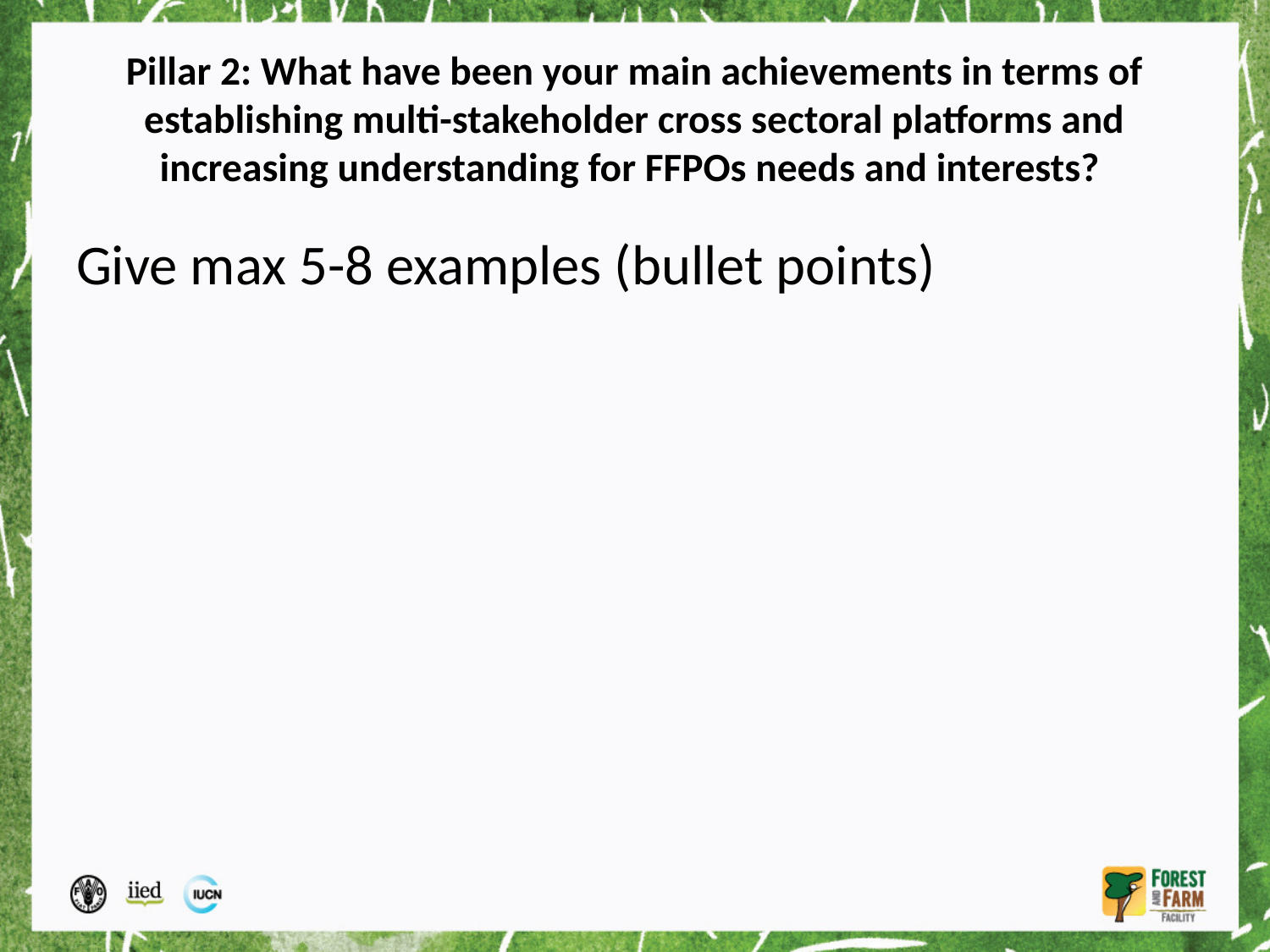

# Pillar 2: What have been your main achievements in terms of establishing multi-stakeholder cross sectoral platforms and increasing understanding for FFPOs needs and interests?
Give max 5-8 examples (bullet points)